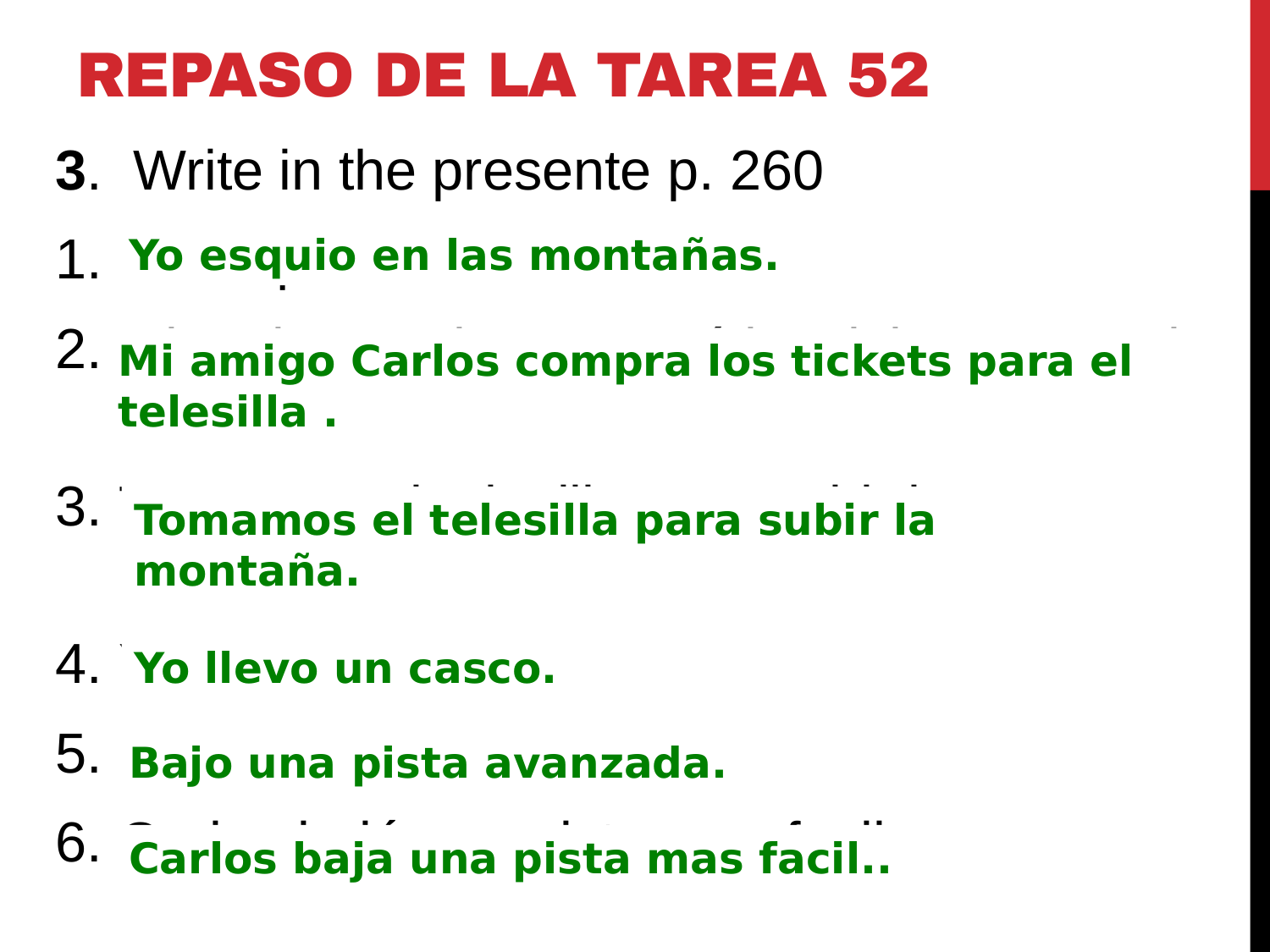

# Repaso de la Tarea 52
3.  Write in the presente p. 260
Yo esquié en las montañas.
Mi amigo Carlos compró los tickets para el telesilla.
Tomamos el telesilla para subir la montaña.
Yo llevé un casco.
Bajé una pista avanzada.
Carlos bajó una pista mas facil.
Yo esquio en las montañas.
Mi amigo Carlos compra los tickets para el telesilla .
Tomamos el telesilla para subir la montaña.
Yo llevo un casco.
Bajo una pista avanzada.
Carlos baja una pista mas facil..